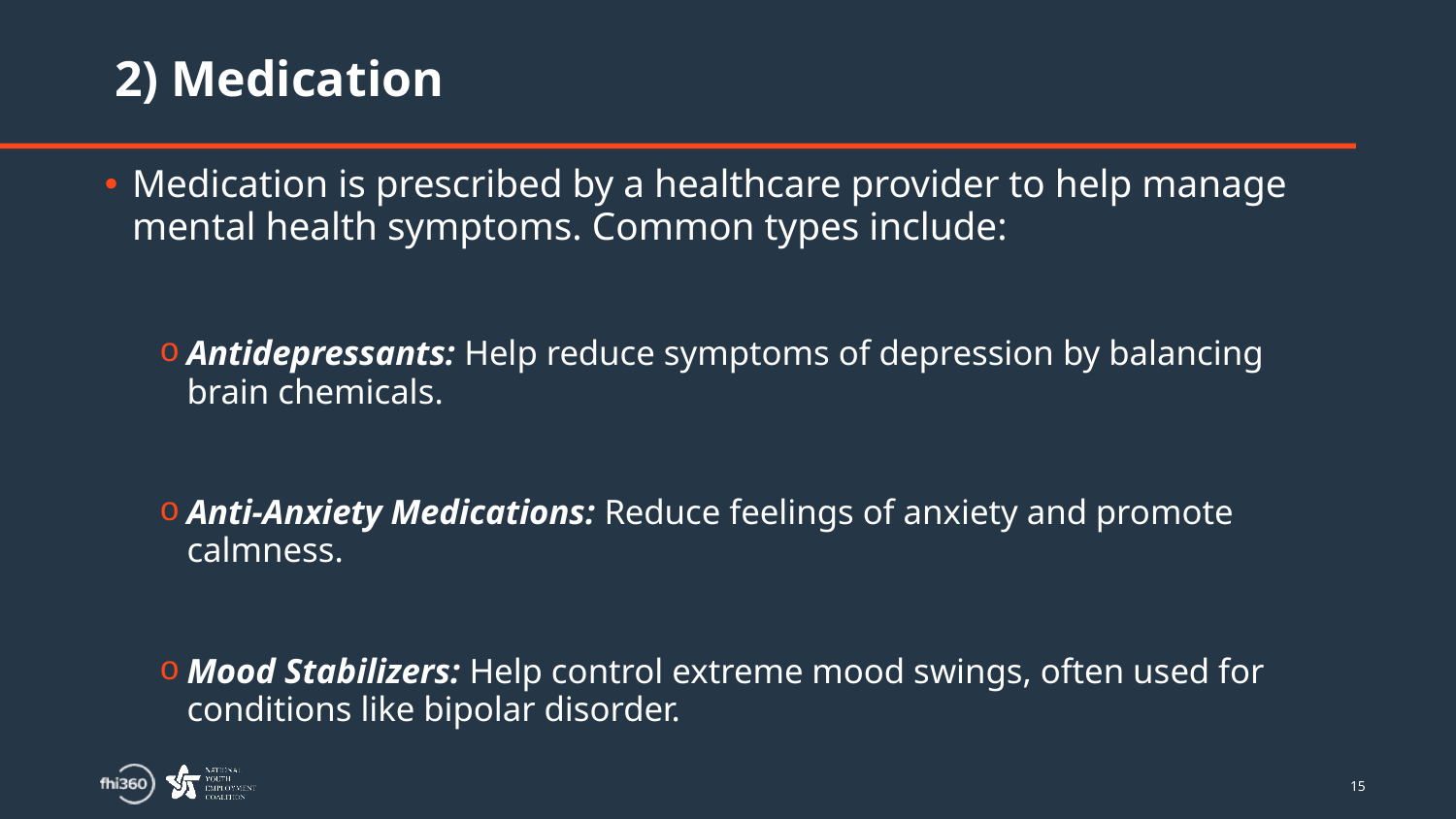

# 2) Medication
Medication is prescribed by a healthcare provider to help manage mental health symptoms. Common types include:

Antidepressants: Help reduce symptoms of depression by balancing brain chemicals.

Anti-Anxiety Medications: Reduce feelings of anxiety and promote calmness.

Mood Stabilizers: Help control extreme mood swings, often used for conditions like bipolar disorder.